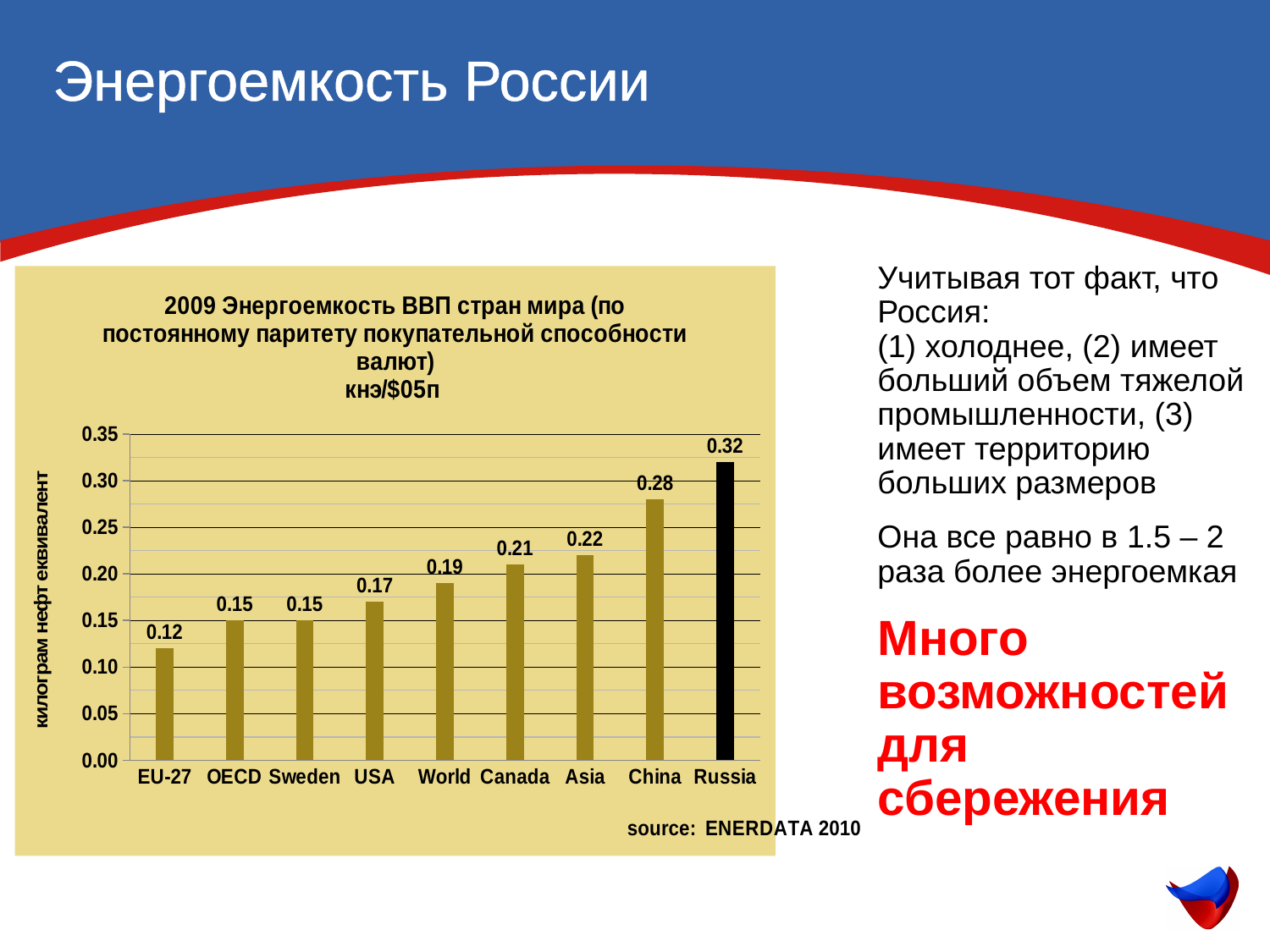

# Энергоемкость России

Учитывая тот факт, что Россия:
(1) холоднее, (2) имеет больший объем тяжелой промышленности, (3) имеет территорию больших размеров

Она все равно в 1.5 – 2 раза более энергоемкая

Много возможностей для сбережения

### Chart: 2009 Энергоемкость ВВП стран мира (по постоянному паритету покупательной способности валют)
кнэ/$05п

| Category |  |
|---|---|
| EU-27 | 0.12000000000000002 |
| OECD | 0.1500000000000001 |
| Sweden | 0.1500000000000001 |
| USA | 0.17 |
| World | 0.19000000000000006 |
| Canada | 0.2100000000000001 |
| Asia | 0.22000000000000006 |
| China | 0.2800000000000001 |
| Russia | 0.32000000000000023 |